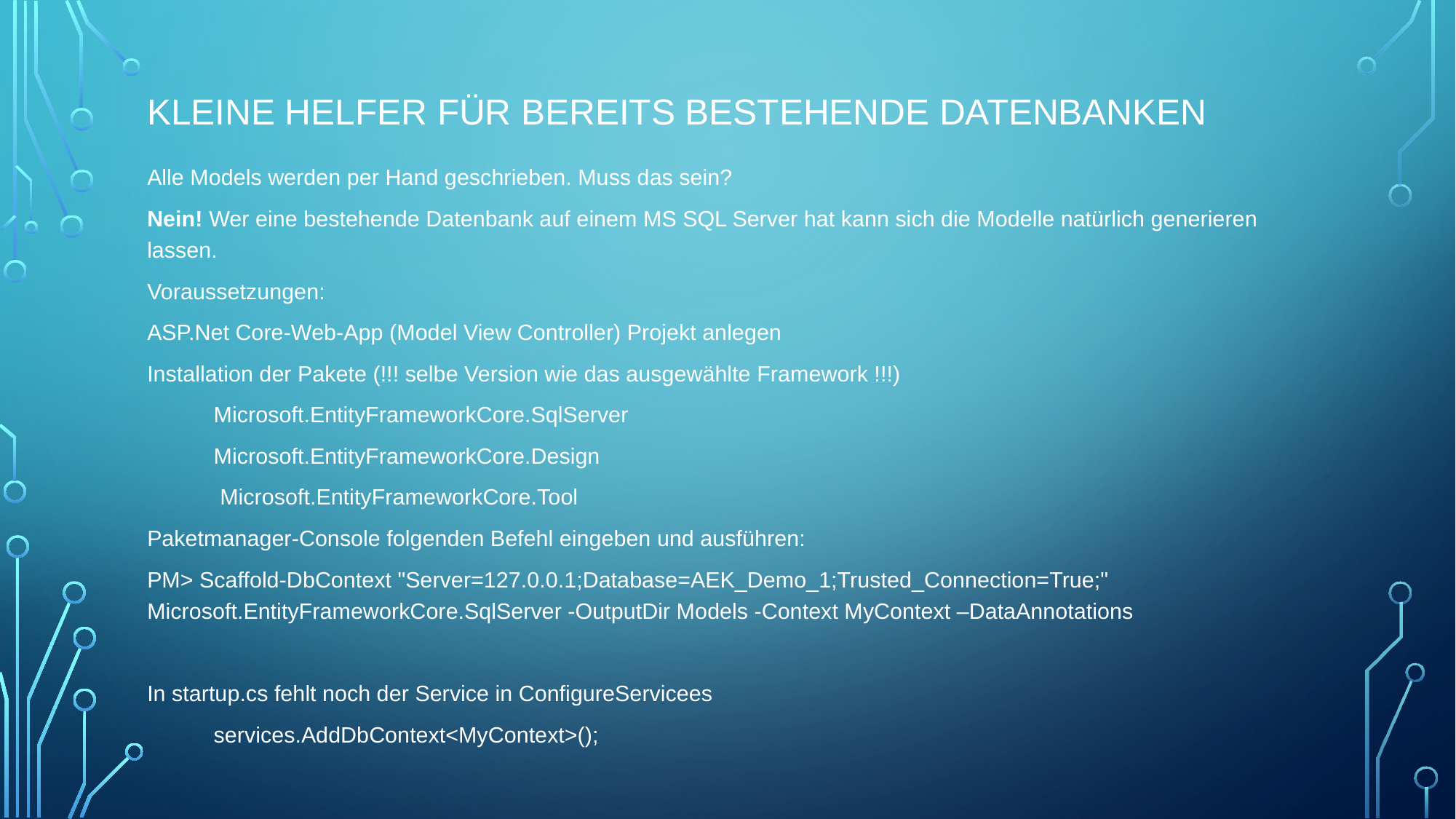

# Kleine Helfer für bereits bestehende Datenbanken
Alle Models werden per Hand geschrieben. Muss das sein?
Nein! Wer eine bestehende Datenbank auf einem MS SQL Server hat kann sich die Modelle natürlich generieren lassen.
Voraussetzungen:
ASP.Net Core-Web-App (Model View Controller) Projekt anlegen
Installation der Pakete (!!! selbe Version wie das ausgewählte Framework !!!)
	Microsoft.EntityFrameworkCore.SqlServer
	Microsoft.EntityFrameworkCore.Design
	 Microsoft.EntityFrameworkCore.Tool
Paketmanager-Console folgenden Befehl eingeben und ausführen:
PM> Scaffold-DbContext "Server=127.0.0.1;Database=AEK_Demo_1;Trusted_Connection=True;" Microsoft.EntityFrameworkCore.SqlServer -OutputDir Models -Context MyContext –DataAnnotations

In startup.cs fehlt noch der Service in ConfigureServicees
	services.AddDbContext<MyContext>();